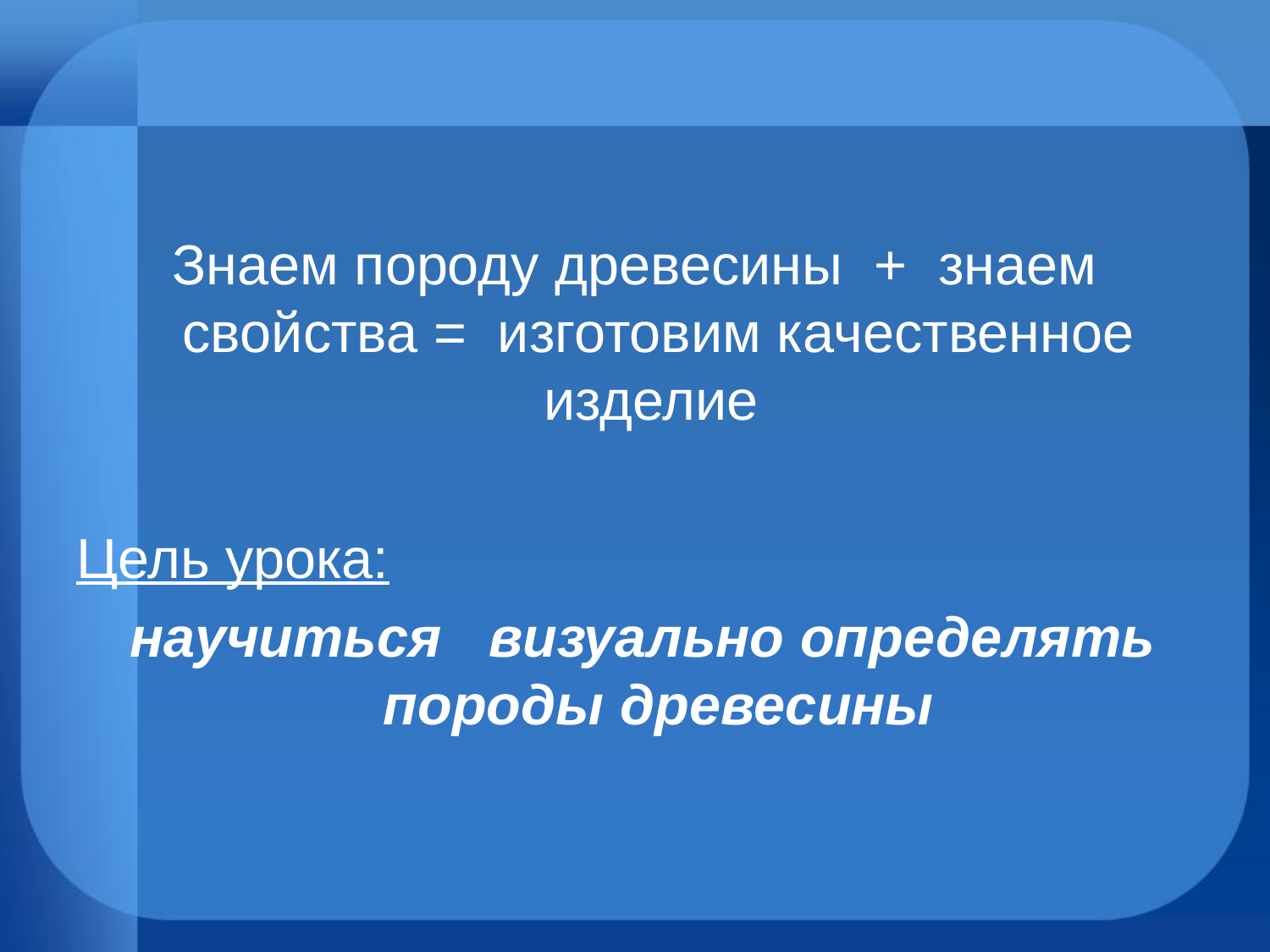

#
Знаем породу древесины  +  знаем свойства =  изготовим качественное изделие

Цель урока:
 научиться   визуально определять породы древесины